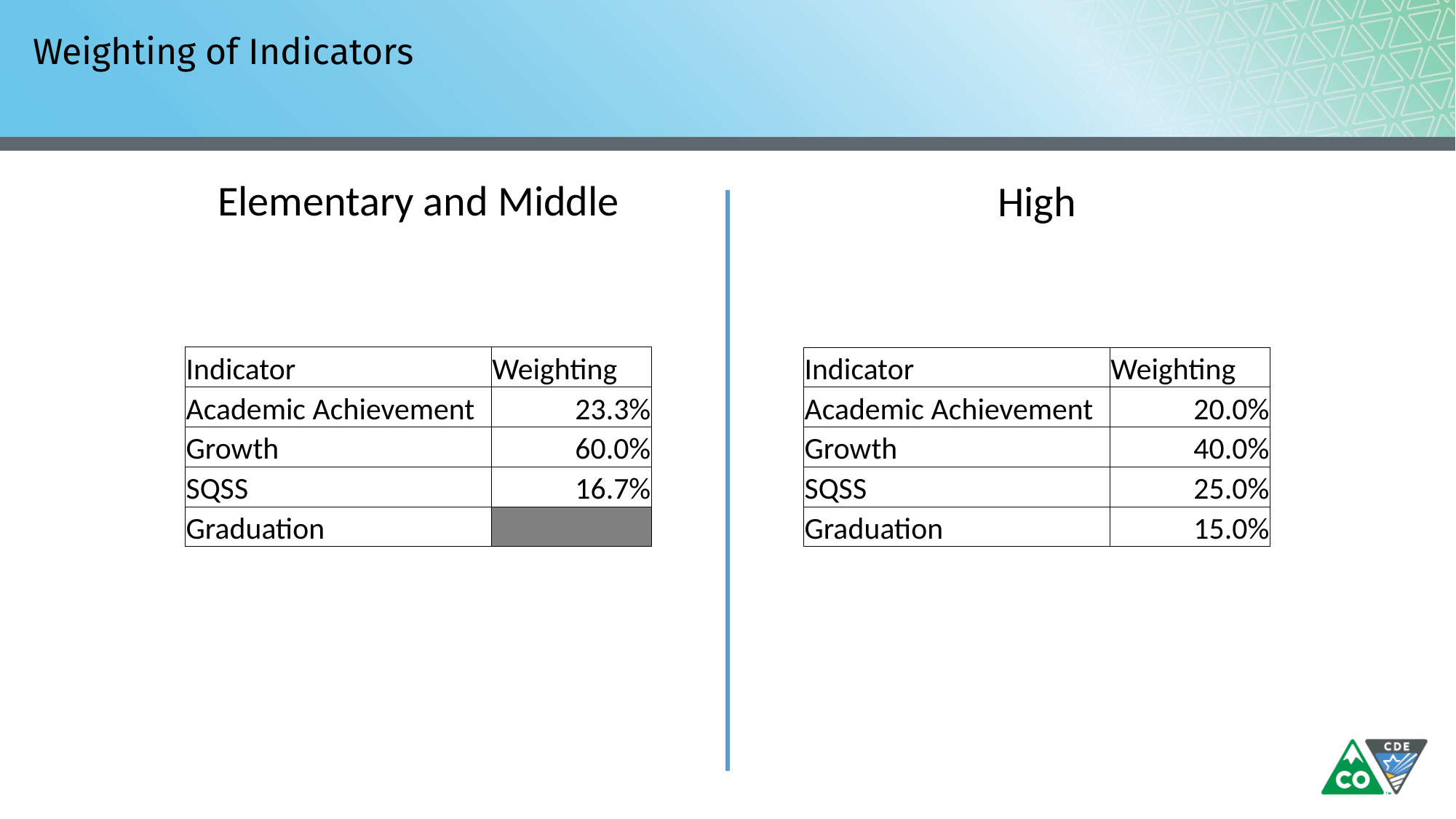

# Weighting of Indicators
Elementary and Middle
High
| Indicator | Weighting |
| --- | --- |
| Academic Achievement | 23.3% |
| Growth | 60.0% |
| SQSS | 16.7% |
| Graduation |  |
| Indicator | Weighting |
| --- | --- |
| Academic Achievement | 20.0% |
| Growth | 40.0% |
| SQSS | 25.0% |
| Graduation | 15.0% |